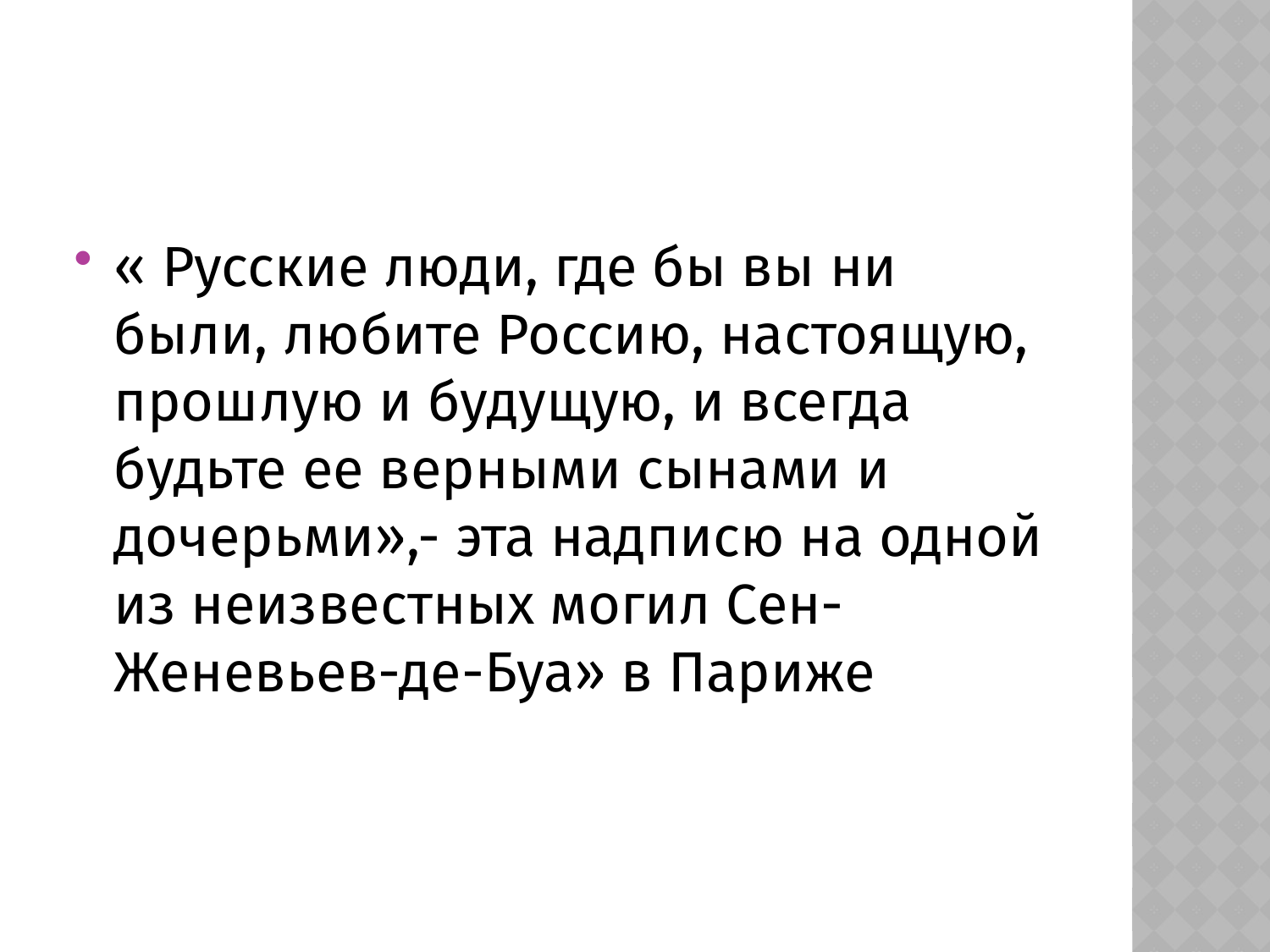

#
« Русские люди, где бы вы ни были, любите Россию, настоящую, прошлую и будущую, и всегда будьте ее верными сынами и дочерьми»,- эта надписю на одной из неизвестных могил Сен-Женевьев-де-Буа» в Париже